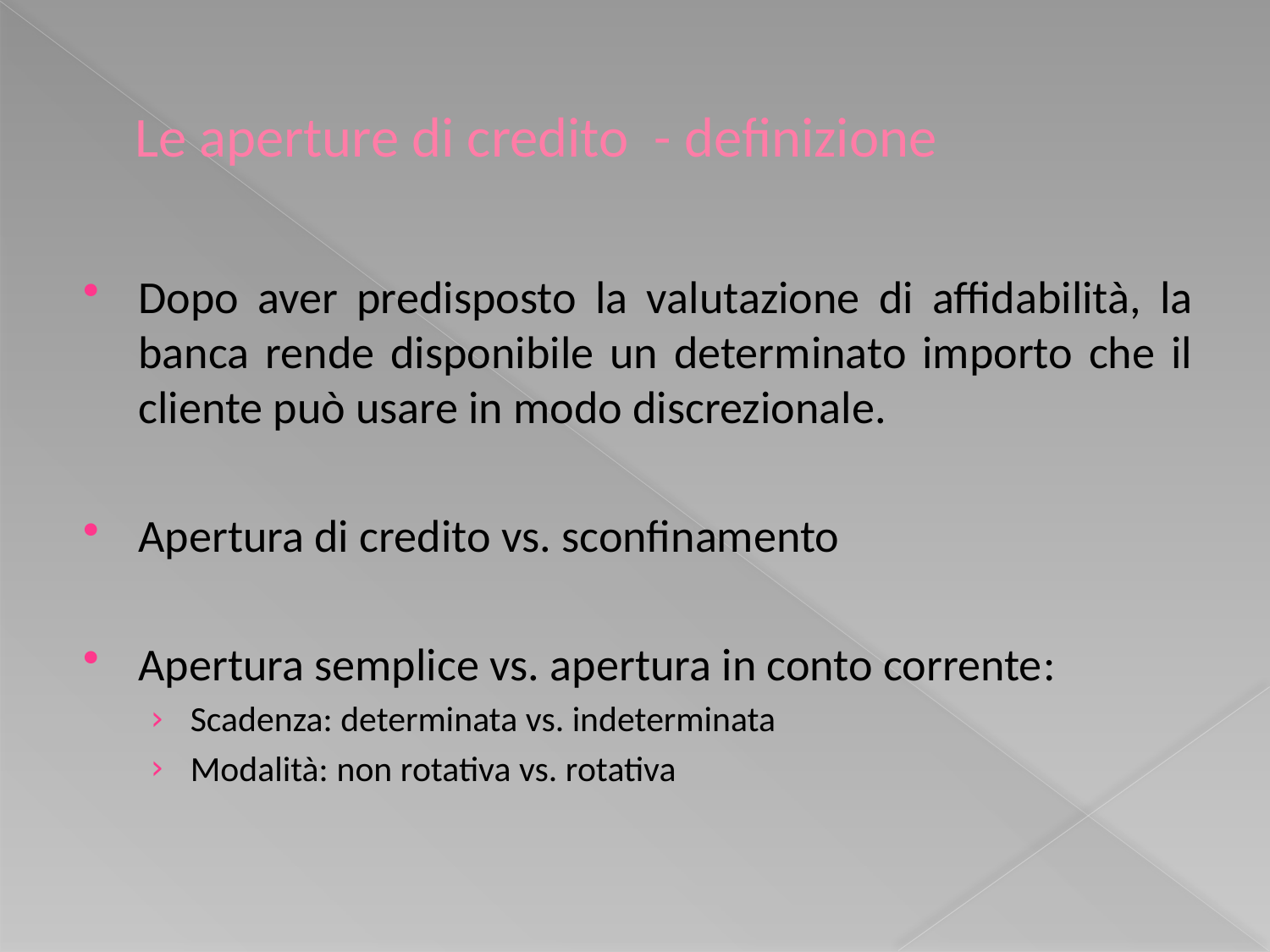

# Le aperture di credito  - definizione
Dopo aver predisposto la valutazione di affidabilità, la banca rende disponibile un determinato importo che il cliente può usare in modo discrezionale.

Apertura di credito vs. sconfinamento

Apertura semplice vs. apertura in conto corrente:
Scadenza: determinata vs. indeterminata
Modalità: non rotativa vs. rotativa